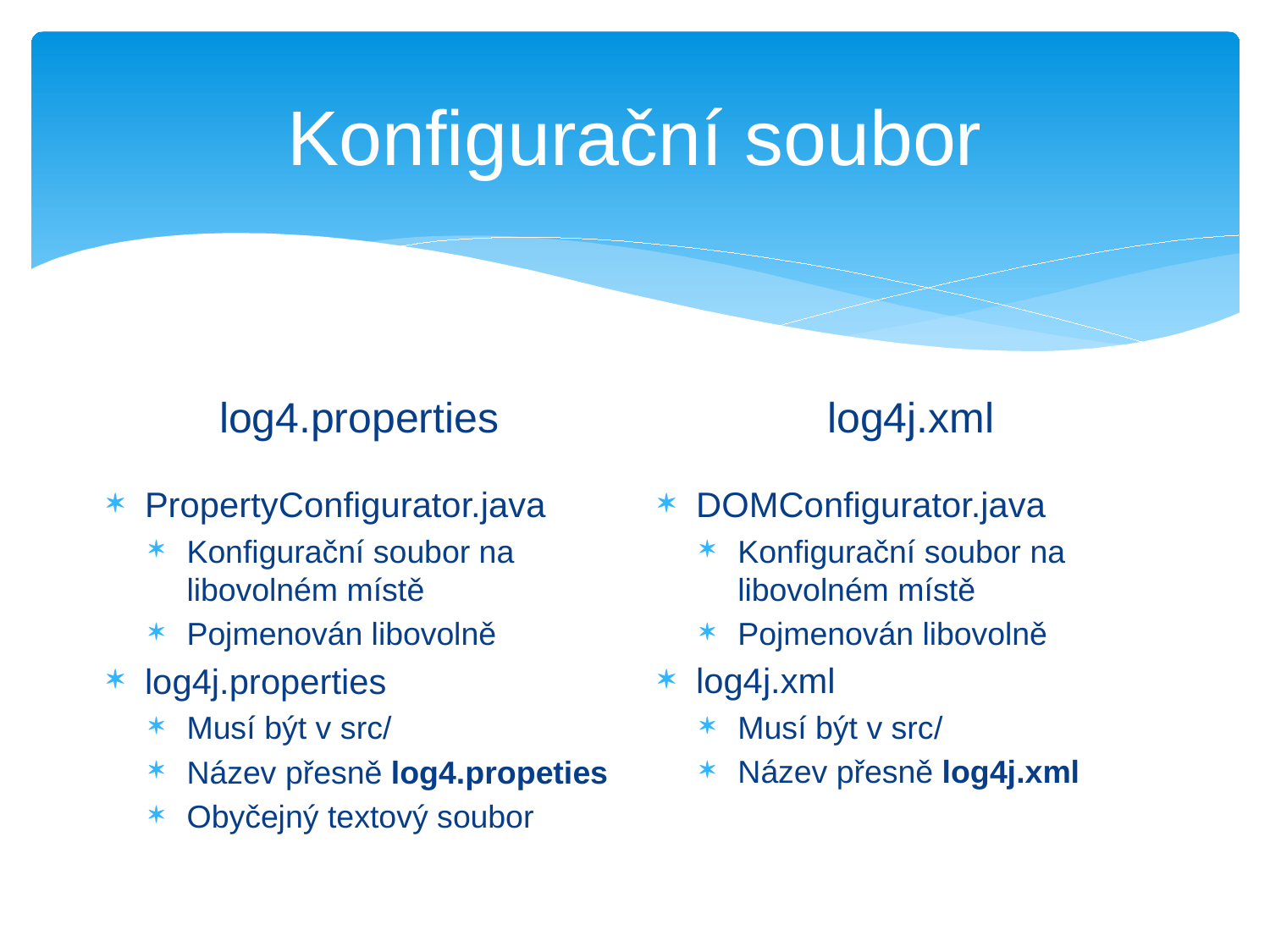

# Konfigurační soubor
log4j.xml
log4.properties
PropertyConfigurator.java
Konfigurační soubor na libovolném místě
Pojmenován libovolně
log4j.properties
Musí být v src/
Název přesně log4.propeties
Obyčejný textový soubor
DOMConfigurator.java
Konfigurační soubor na libovolném místě
Pojmenován libovolně
log4j.xml
Musí být v src/
Název přesně log4j.xml